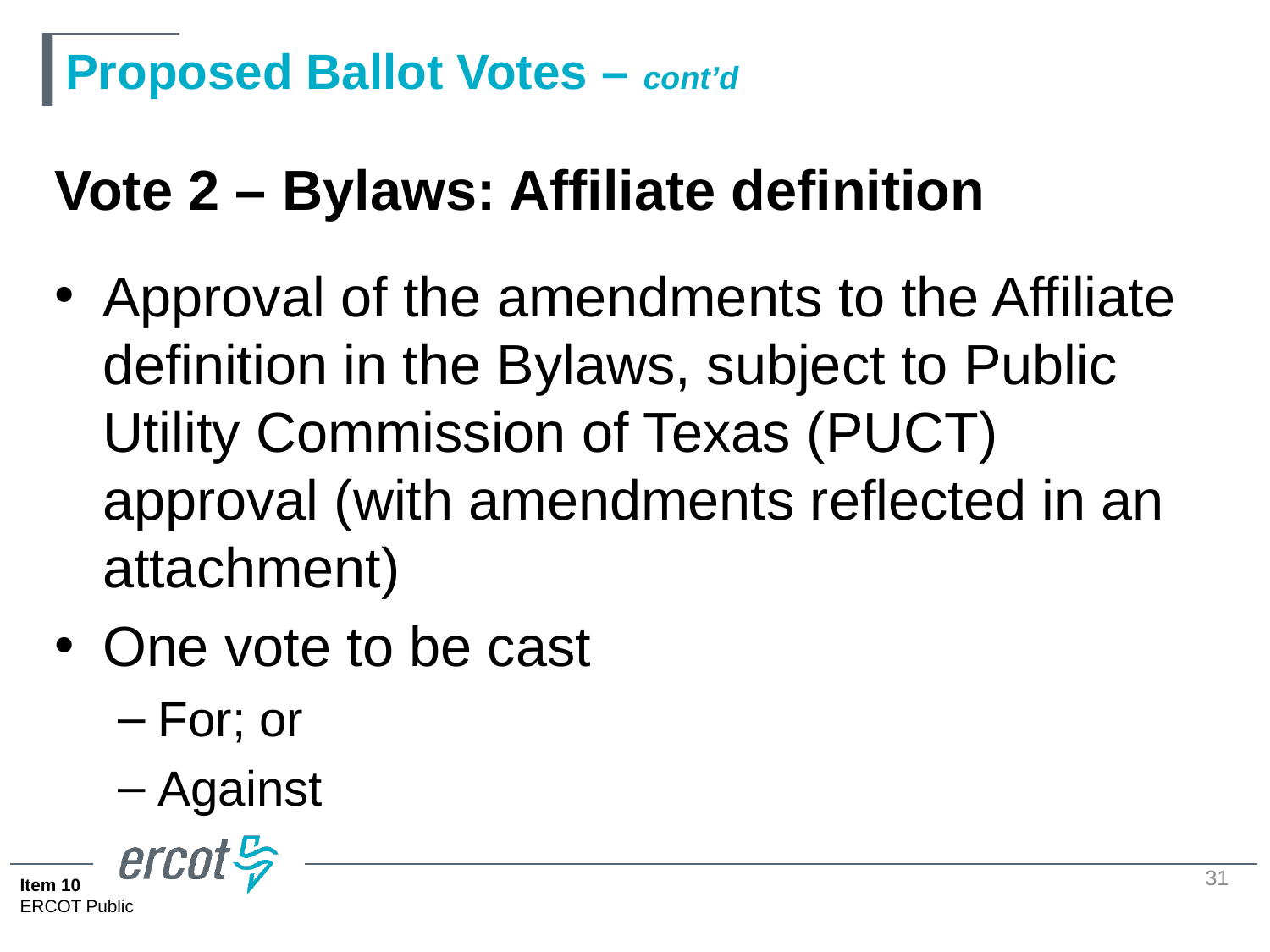

# Proposed Ballot Votes – cont’d
Vote 2 – Bylaws: Affiliate definition

Approval of the amendments to the Affiliate definition in the Bylaws, subject to Public Utility Commission of Texas (PUCT) approval (with amendments reflected in an attachment)
One vote to be cast
For; or
Against
31